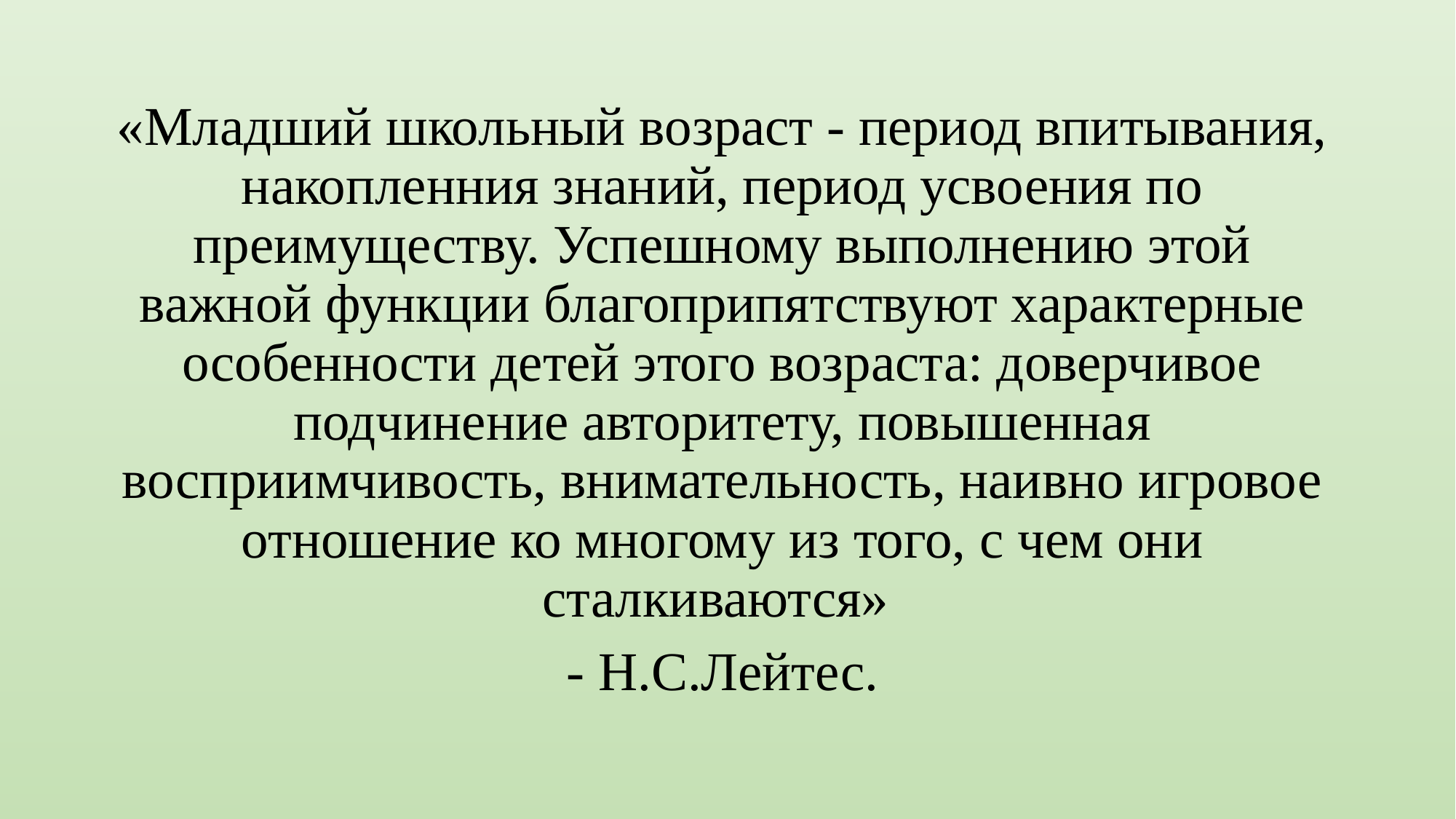

«Младший школьный возраст - период впитывания, накопленния знаний, период усвоения по преимуществу. Успешному выполнению этой важной функции благоприпятствуют характерные особенности детей этого возраста: доверчивое подчинение авторитету, повышенная восприимчивость, внимательность, наивно игровое отношение ко многому из того, с чем они сталкиваются»
- Н.С.Лейтес.